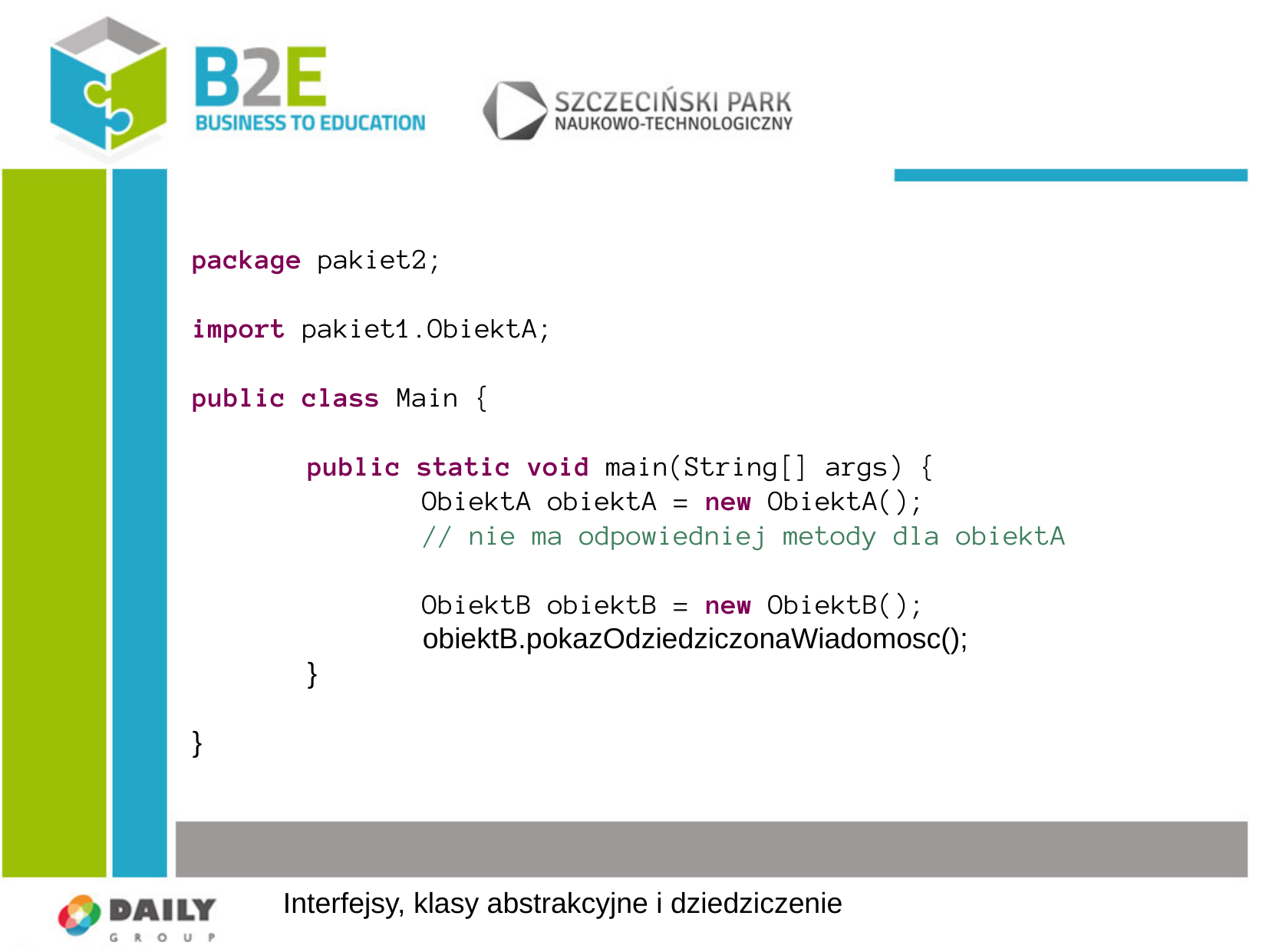

package pakiet2;

import pakiet1.ObiektA;

public class Main {

	public static void main(String[] args) {
		ObiektA obiektA = new ObiektA();
		// nie ma odpowiedniej metody dla obiektA

		ObiektB obiektB = new ObiektB();
		obiektB.pokazOdziedziczonaWiadomosc();
	}

}
Interfejsy, klasy abstrakcyjne i dziedziczenie